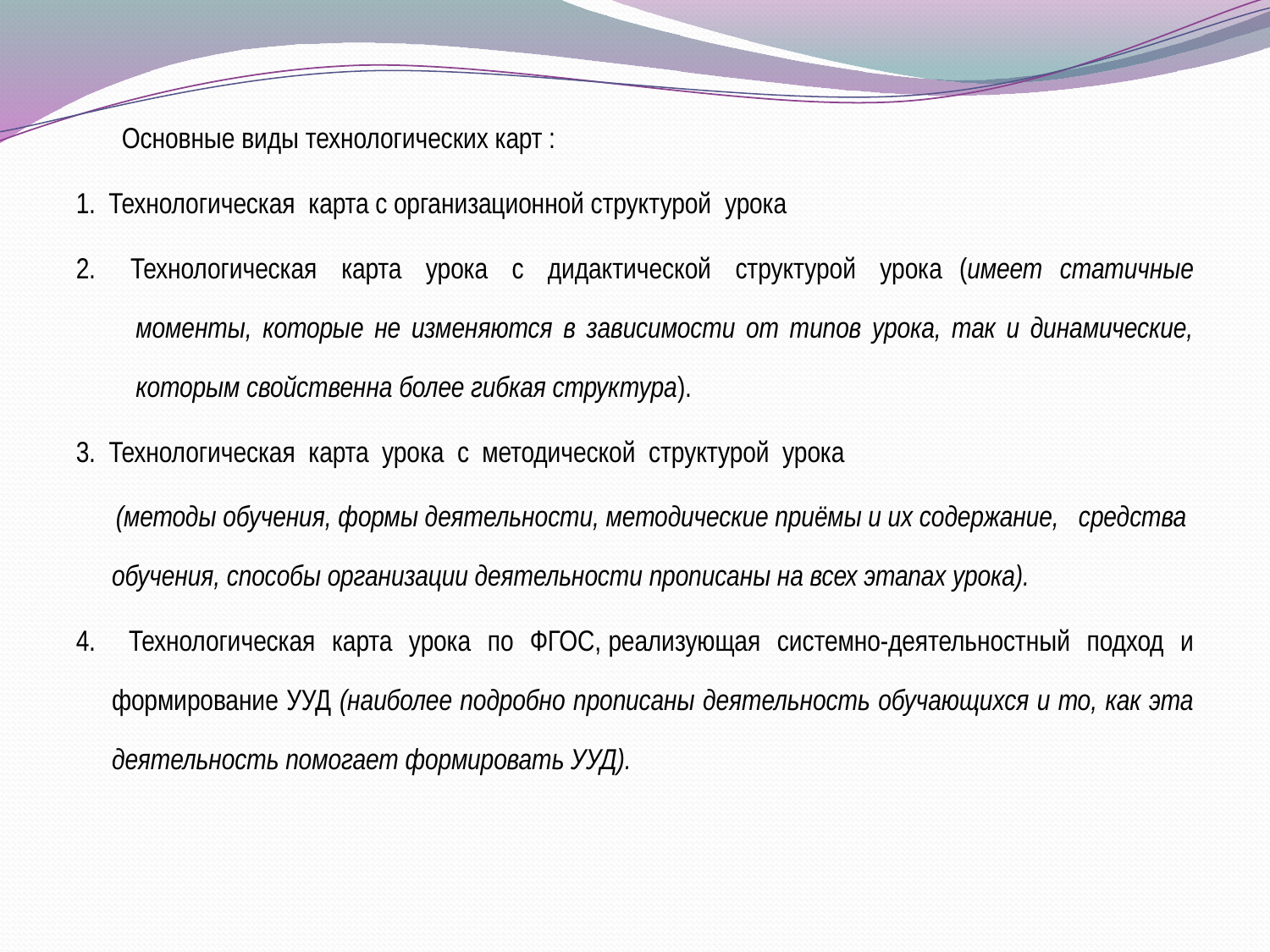

Основные виды технологических карт :
1.  Технологическая  карта с организационной структурой  урока
2.  Технологическая  карта  урока  с  дидактической  структурой  урока (имеет статичные моменты, которые не изменяются в зависимости от типов урока, так и динамические, которым свойственна более гибкая структура).
3.  Технологическая  карта  урока  с  методической  структурой  урока
      (методы обучения, формы деятельности, методические приёмы и их содержание,   средства  обучения, способы организации деятельности прописаны на всех этапах урока).
4.  Технологическая карта урока по ФГОС, реализующая системно-деятельностный подход и формирование УУД (наиболее подробно прописаны деятельность обучающихся и то, как эта деятельность помогает формировать УУД).